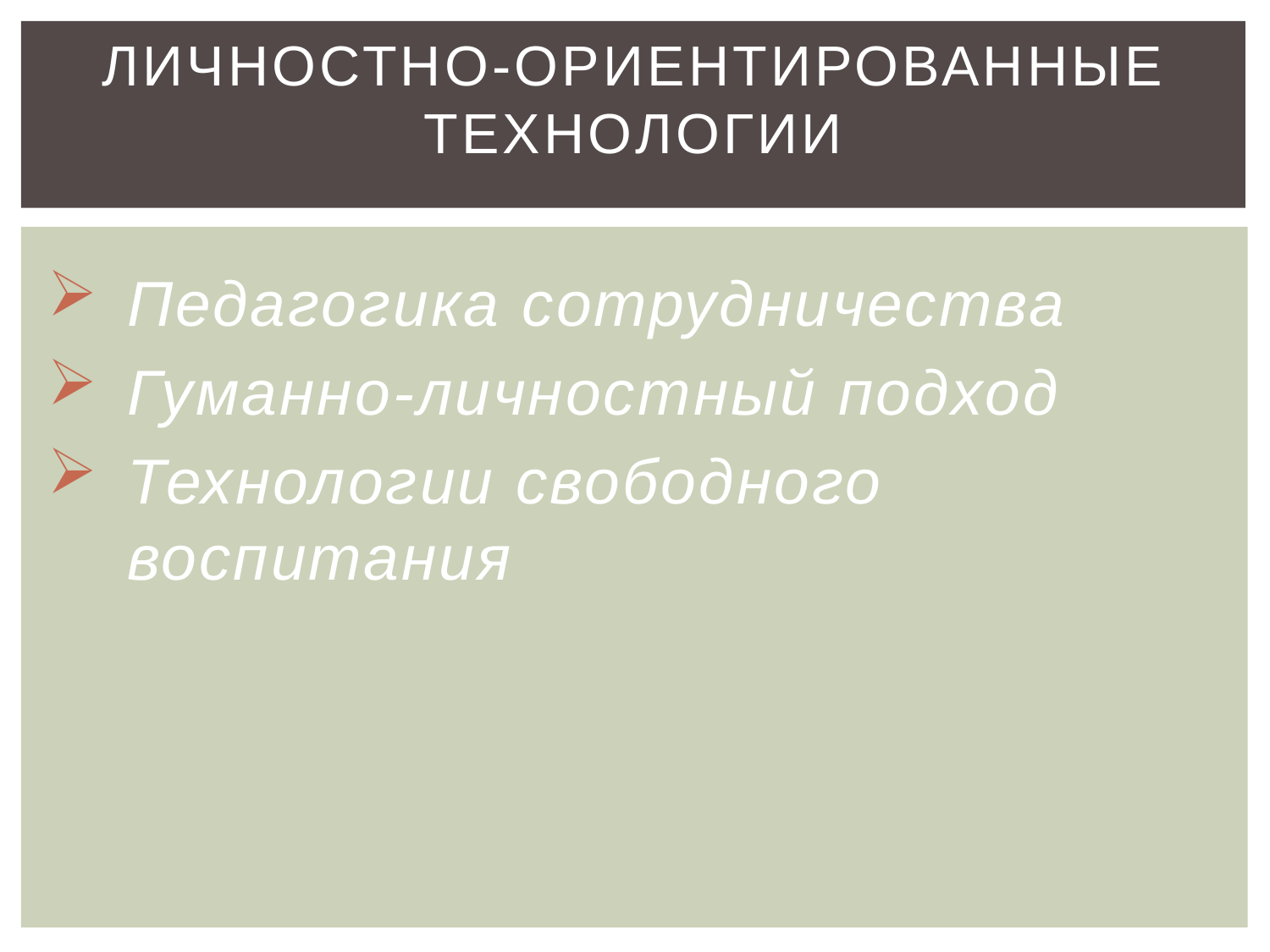

# Личностно-ориентированные технологии
Педагогика сотрудничества
Гуманно-личностный подход
Технологии свободного воспитания